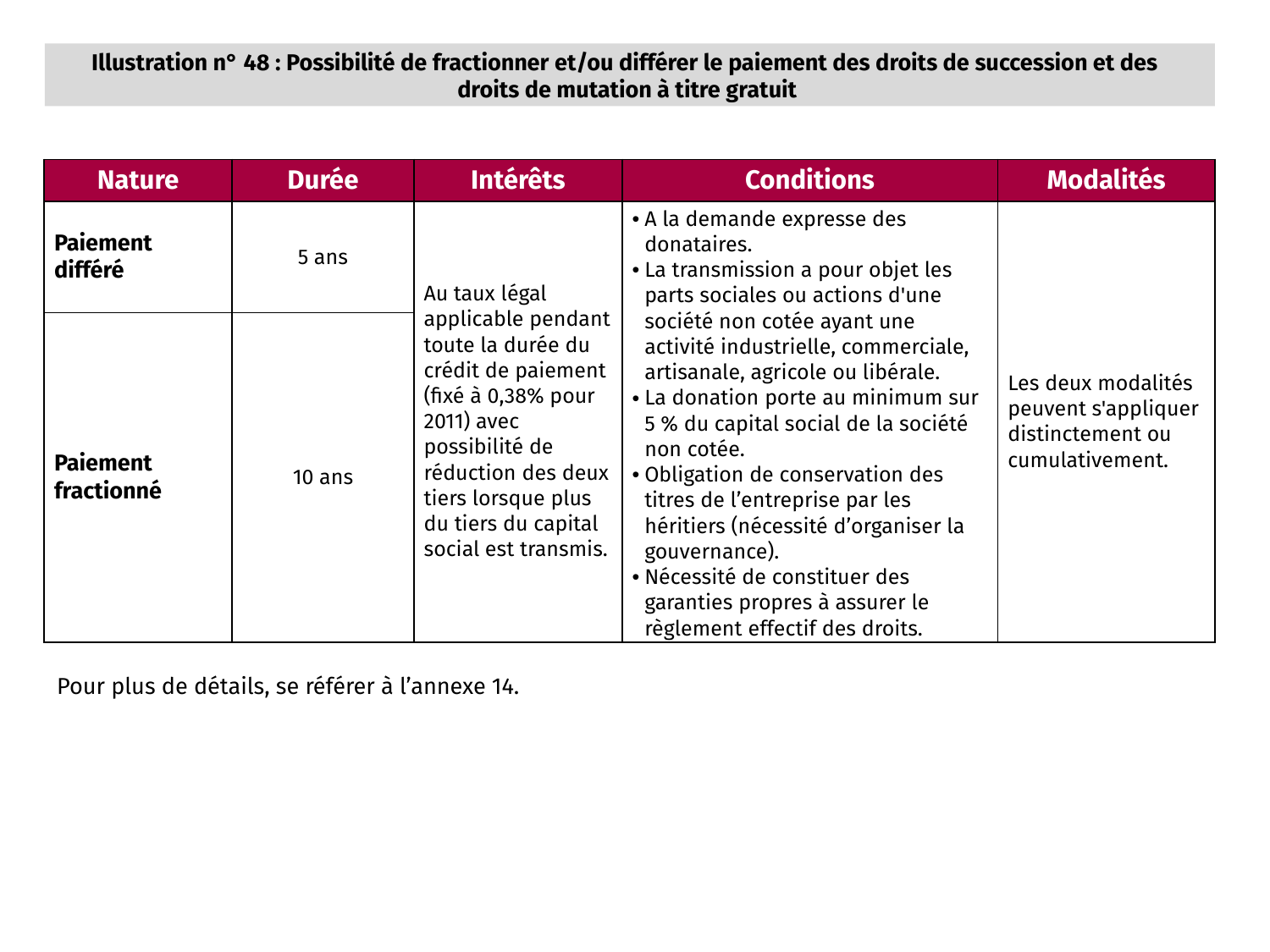

Illustration n° 48 : Possibilité de fractionner et/ou différer le paiement des droits de succession et des
droits de mutation à titre gratuit

| Nature | Durée | Intérêts | Conditions | Modalités |
| --- | --- | --- | --- | --- |
| Paiement différé | 5 ans | Au taux légal applicable pendant toute la durée du crédit de paiement (fixé à 0,38% pour 2011) avec possibilité de réduction des deux tiers lorsque plus du tiers du capital social est transmis. | A la demande expresse des donataires. La transmission a pour objet les parts sociales ou actions d'une société non cotée ayant une activité industrielle, commerciale, artisanale, agricole ou libérale. La donation porte au minimum sur 5 % du capital social de la société non cotée. Obligation de conservation des titres de l’entreprise par les héritiers (nécessité d’organiser la gouvernance). Nécessité de constituer des garanties propres à assurer le règlement effectif des droits. | Les deux modalités peuvent s'appliquer distinctement ou cumulativement. |
| Paiement fractionné | 10 ans |  |  |  |
Pour plus de détails, se référer à l’annexe 14.